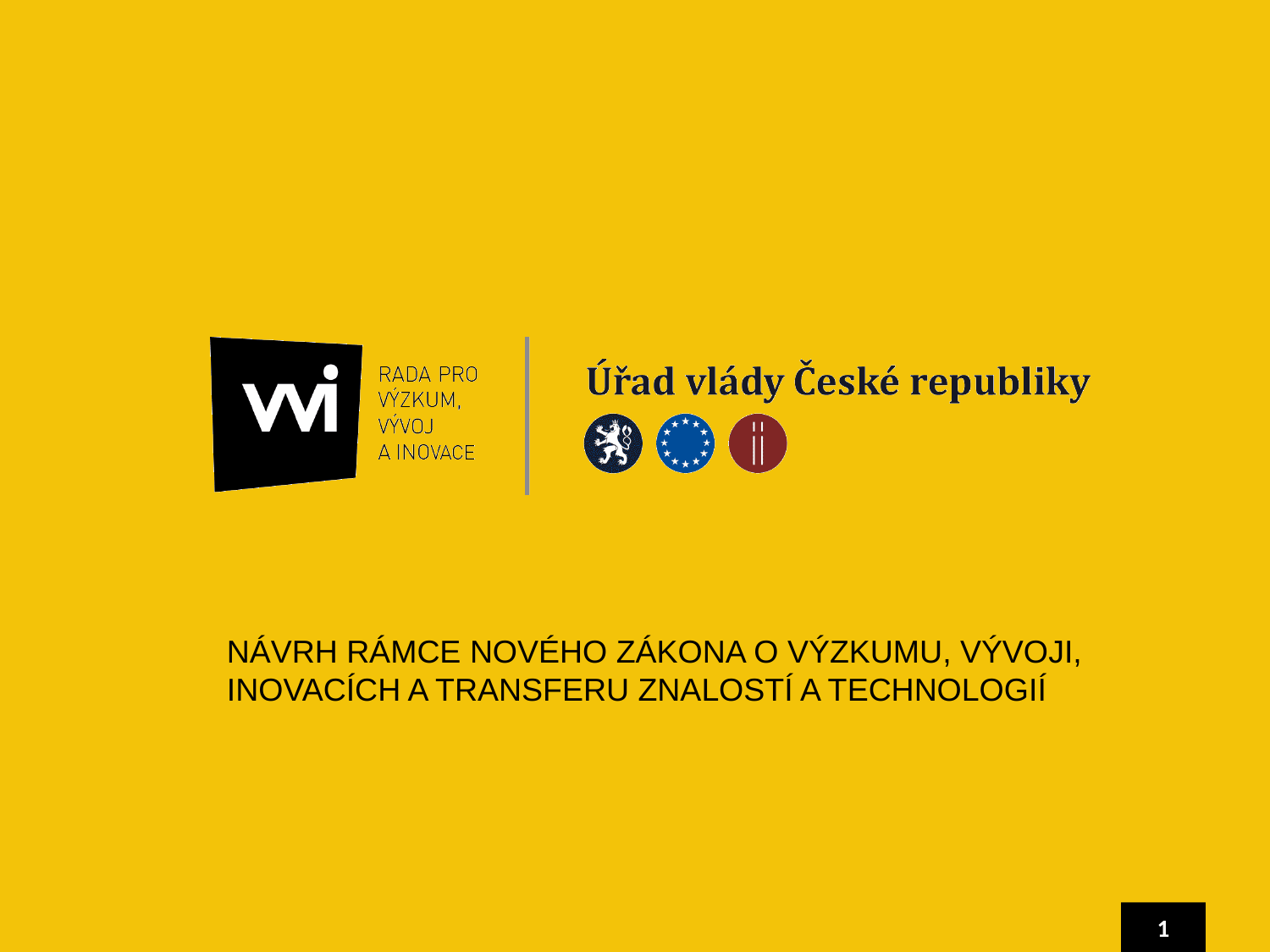

NÁVRH RÁMCE NOVÉHO ZÁKONA O VÝZKUMU, VÝVOJI, INOVACÍCH A TRANSFERU ZNALOSTÍ A TECHNOLOGIÍ